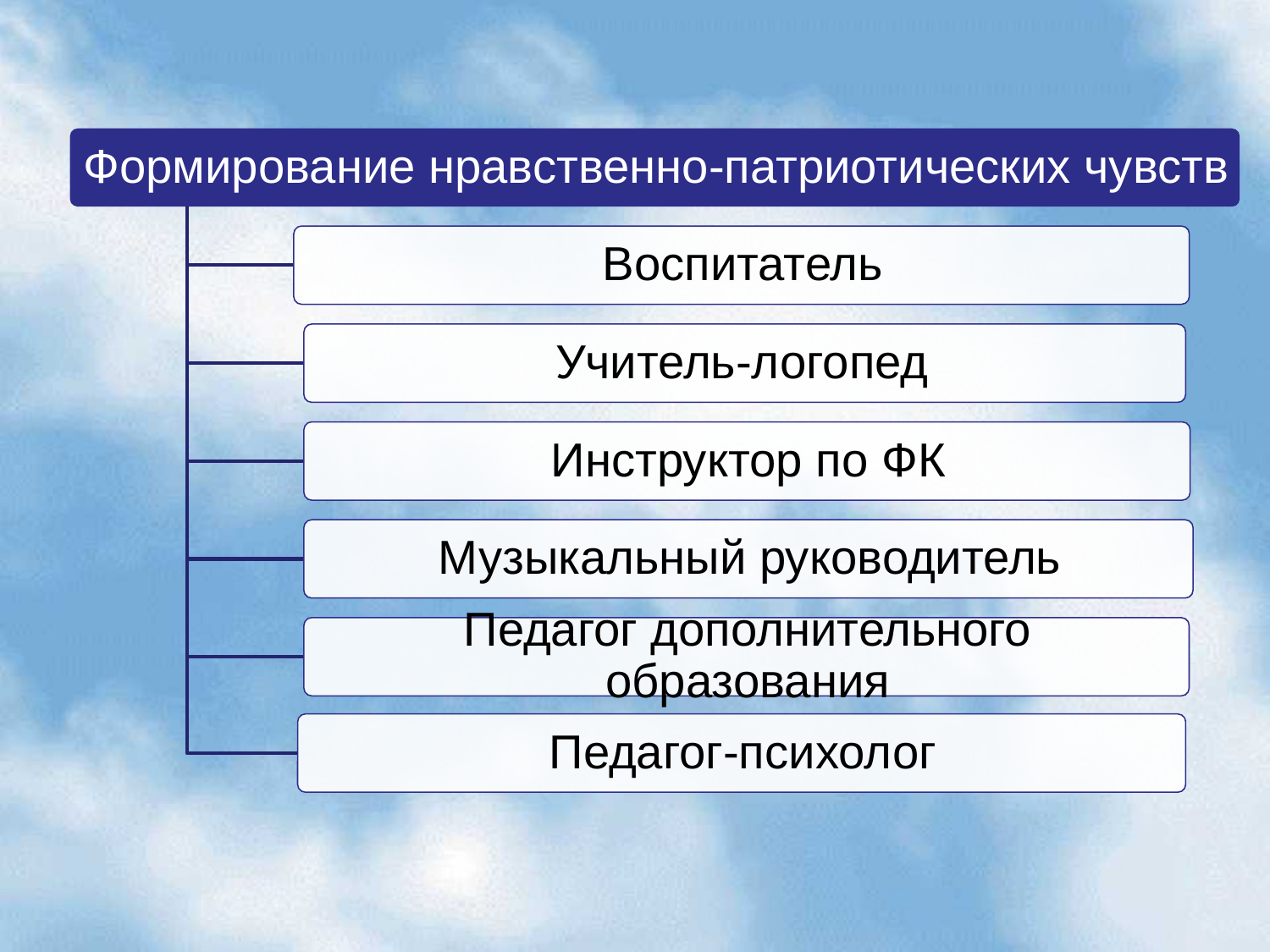

Формирование нравственно-патриотических чувств
Воспитатель
Учитель-логопед
Инструктор по ФК
Музыкальный руководитель
Педагог дополнительного образования
Педагог-психолог